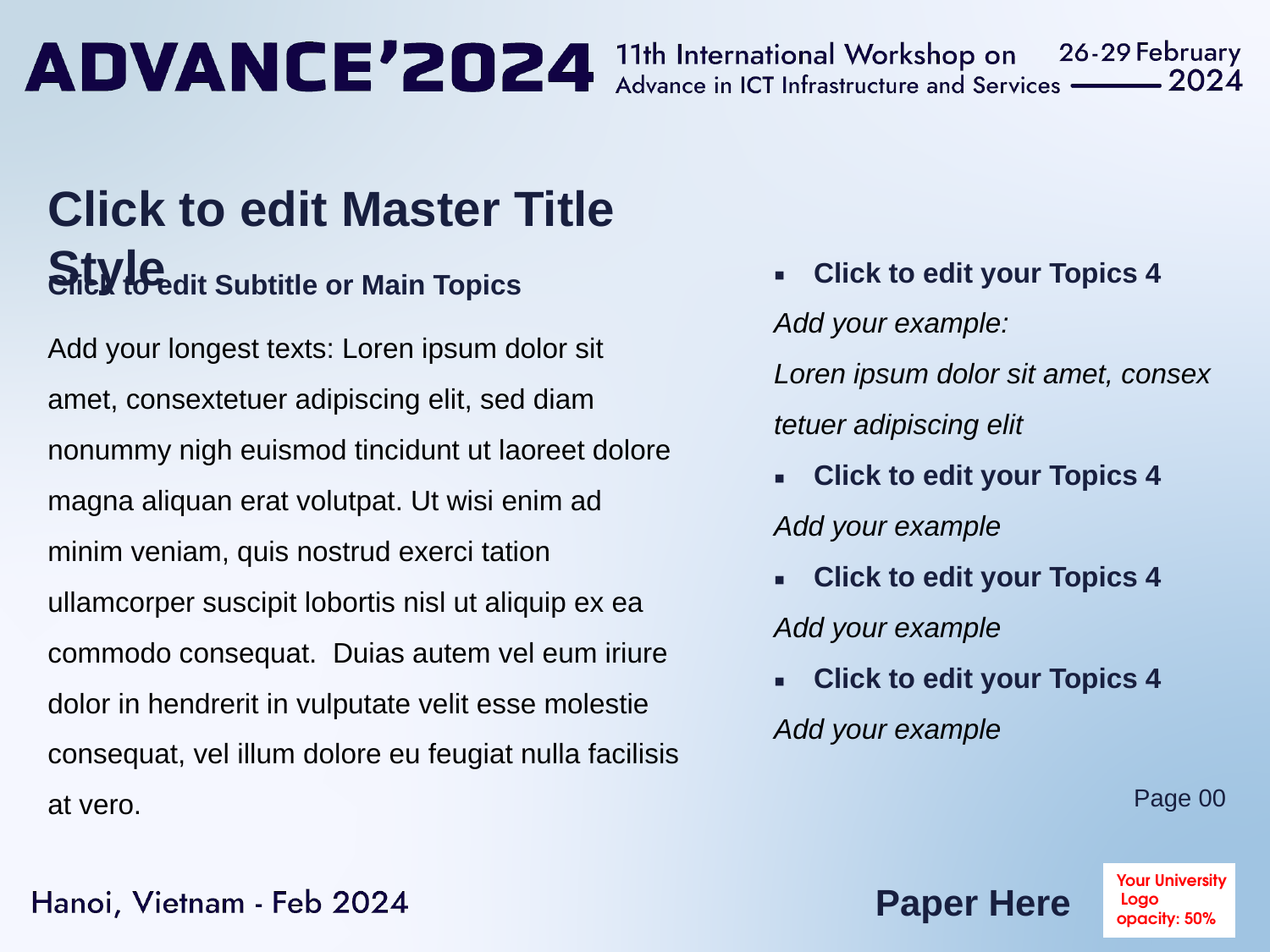

Click to edit Master Title Style
Click to edit your Topics 4
Add your example: Loren ipsum dolor sit amet, consextetuer adipiscing elit
Click to edit your Topics 4
Add your example
Click to edit your Topics 4
Add your example
Click to edit your Topics 4
Add your example
Click to edit Subtitle or Main Topics
Add your longest texts: Loren ipsum dolor sit amet, consextetuer adipiscing elit, sed diam nonummy nigh euismod tincidunt ut laoreet dolore magna aliquan erat volutpat. Ut wisi enim ad minim veniam, quis nostrud exerci tation ullamcorper suscipit lobortis nisl ut aliquip ex ea commodo consequat.  Duias autem vel eum iriure dolor in hendrerit in vulputate velit esse molestie consequat, vel illum dolore eu feugiat nulla facilisis at vero.
Page 00
Ima
Your University
 Logo
opacity: 50%
Paper Here